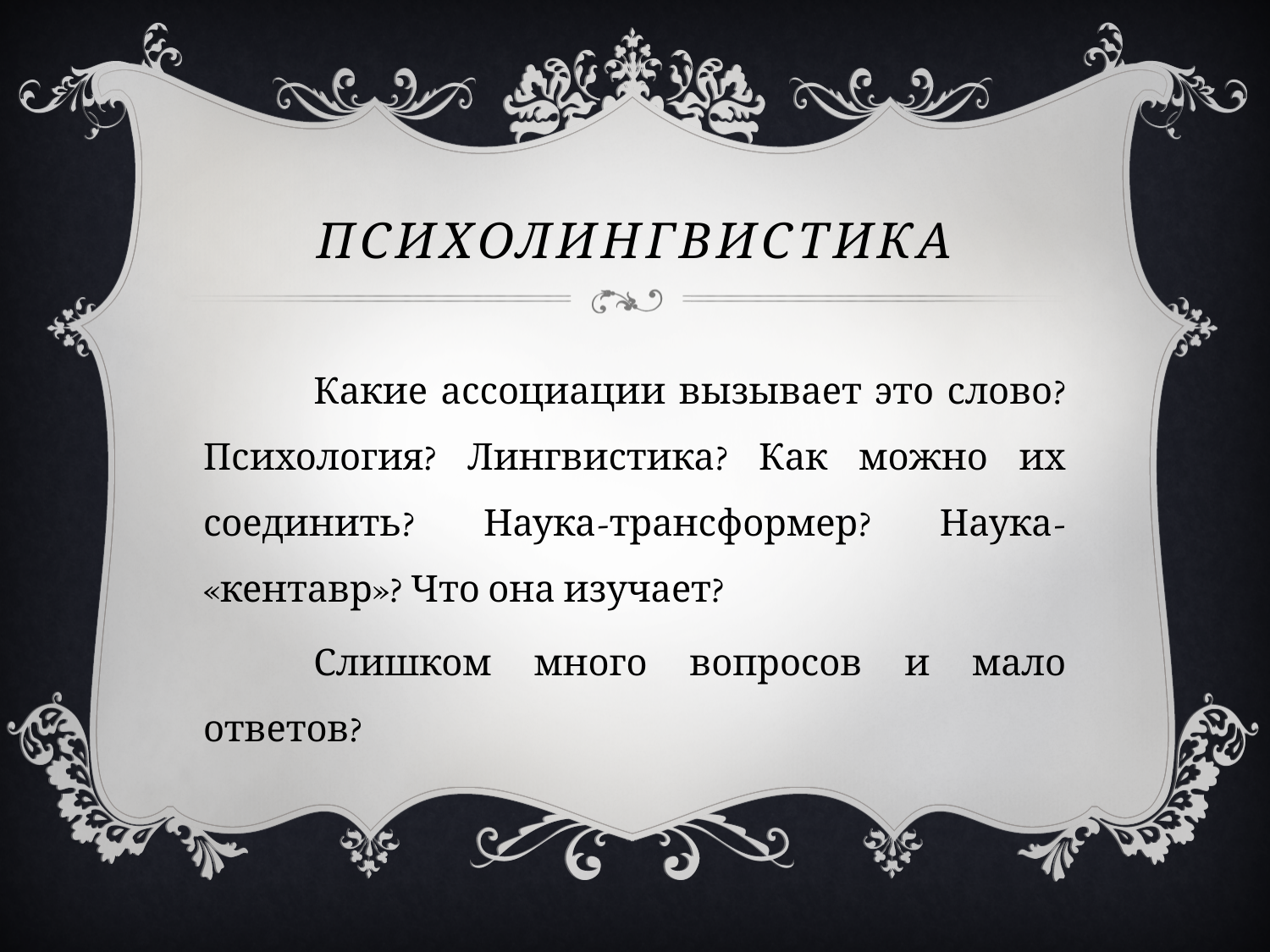

# Психолингвистика
	Какие ассоциации вызывает это слово? Психология? Лингвистика? Как можно их соединить? Наука-трансформер? Наука- «кентавр»? Что она изучает?
	Слишком много вопросов и мало ответов?